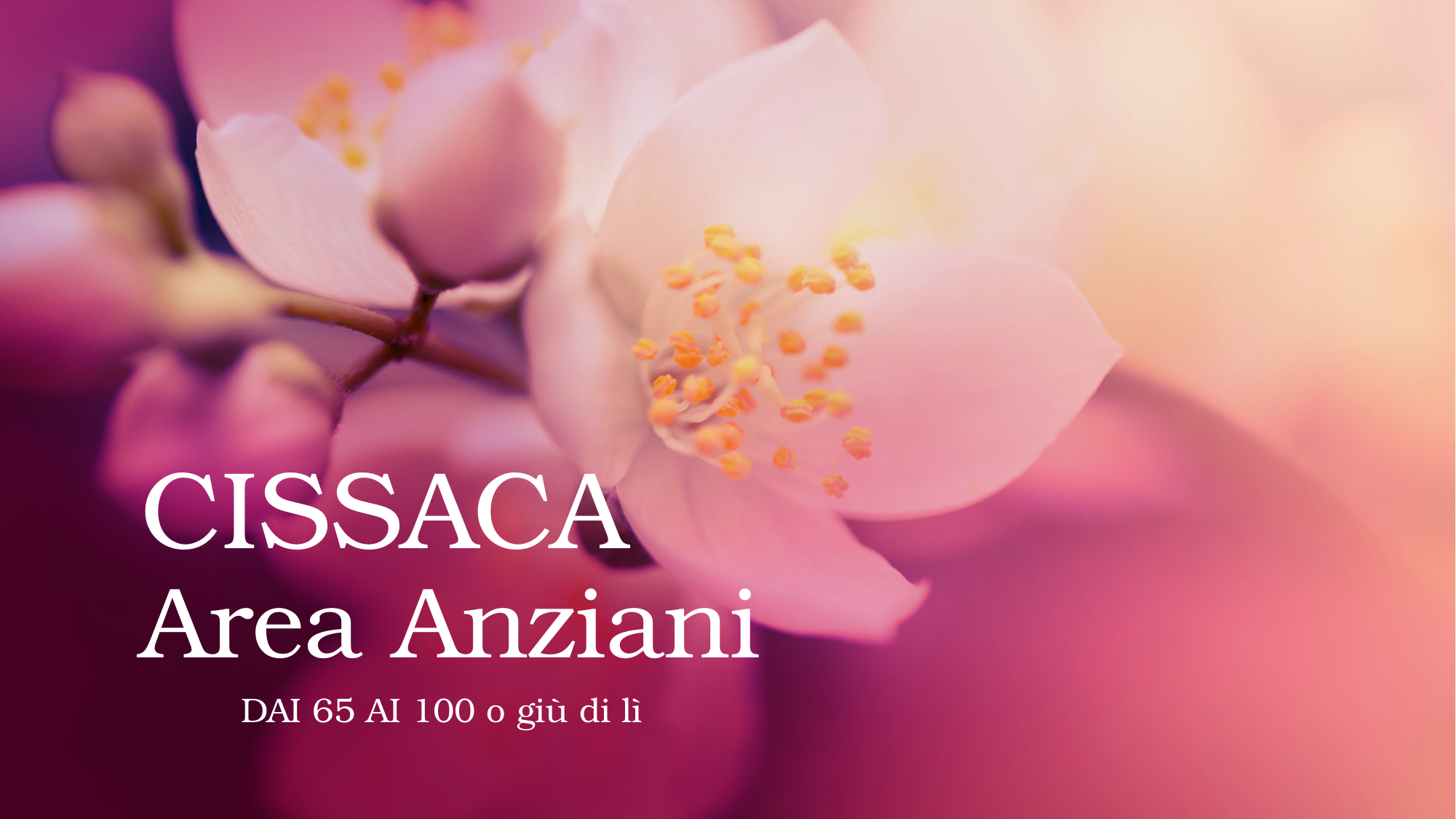

# CISSACA Area Anziani
							DAI 65 AI 100 o giù di lì